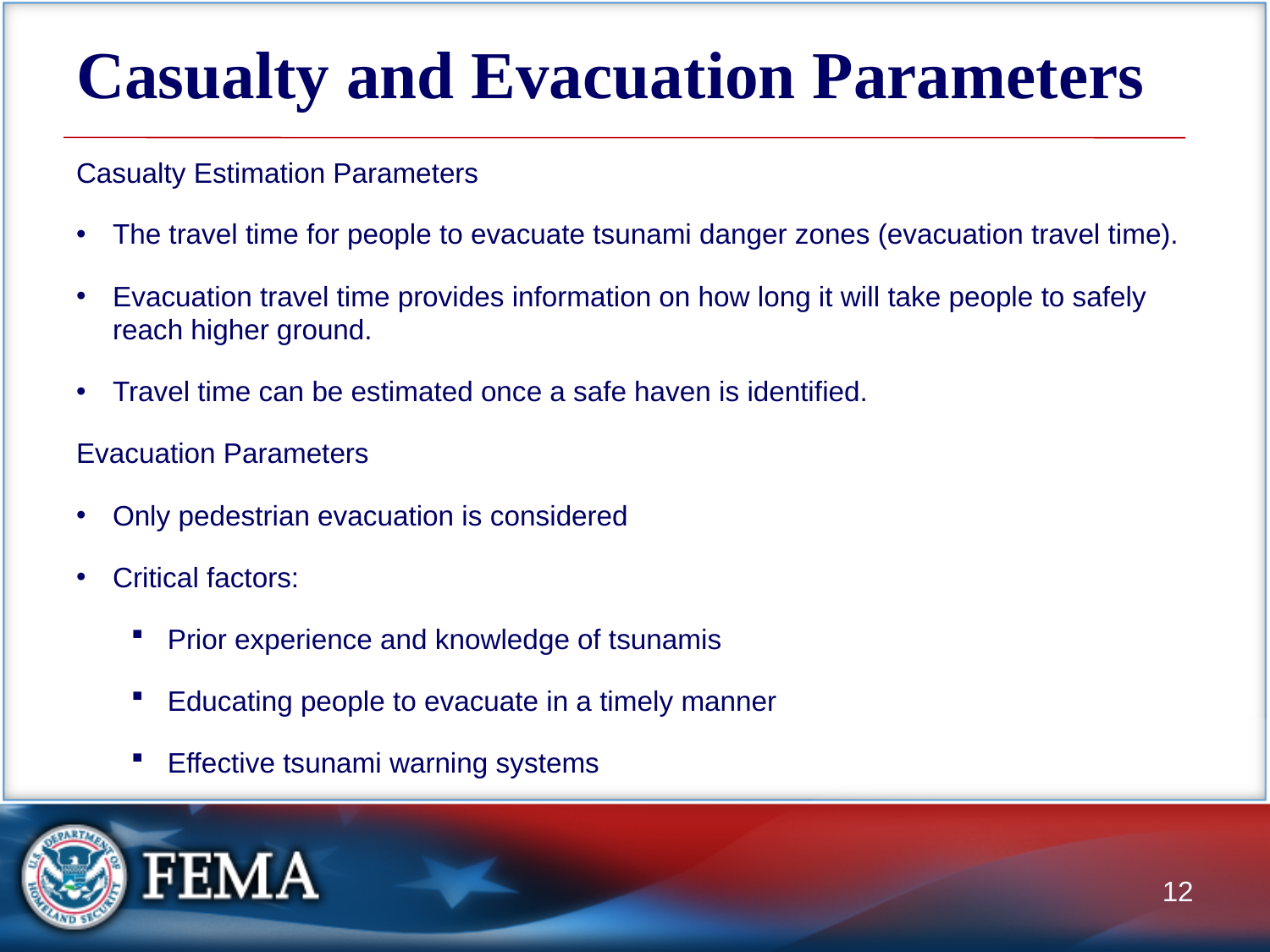

# Casualty and Evacuation Parameters
Casualty Estimation Parameters
The travel time for people to evacuate tsunami danger zones (evacuation travel time).
Evacuation travel time provides information on how long it will take people to safely reach higher ground.
Travel time can be estimated once a safe haven is identified.
Evacuation Parameters
Only pedestrian evacuation is considered
Critical factors:
Prior experience and knowledge of tsunamis
Educating people to evacuate in a timely manner
Effective tsunami warning systems
12